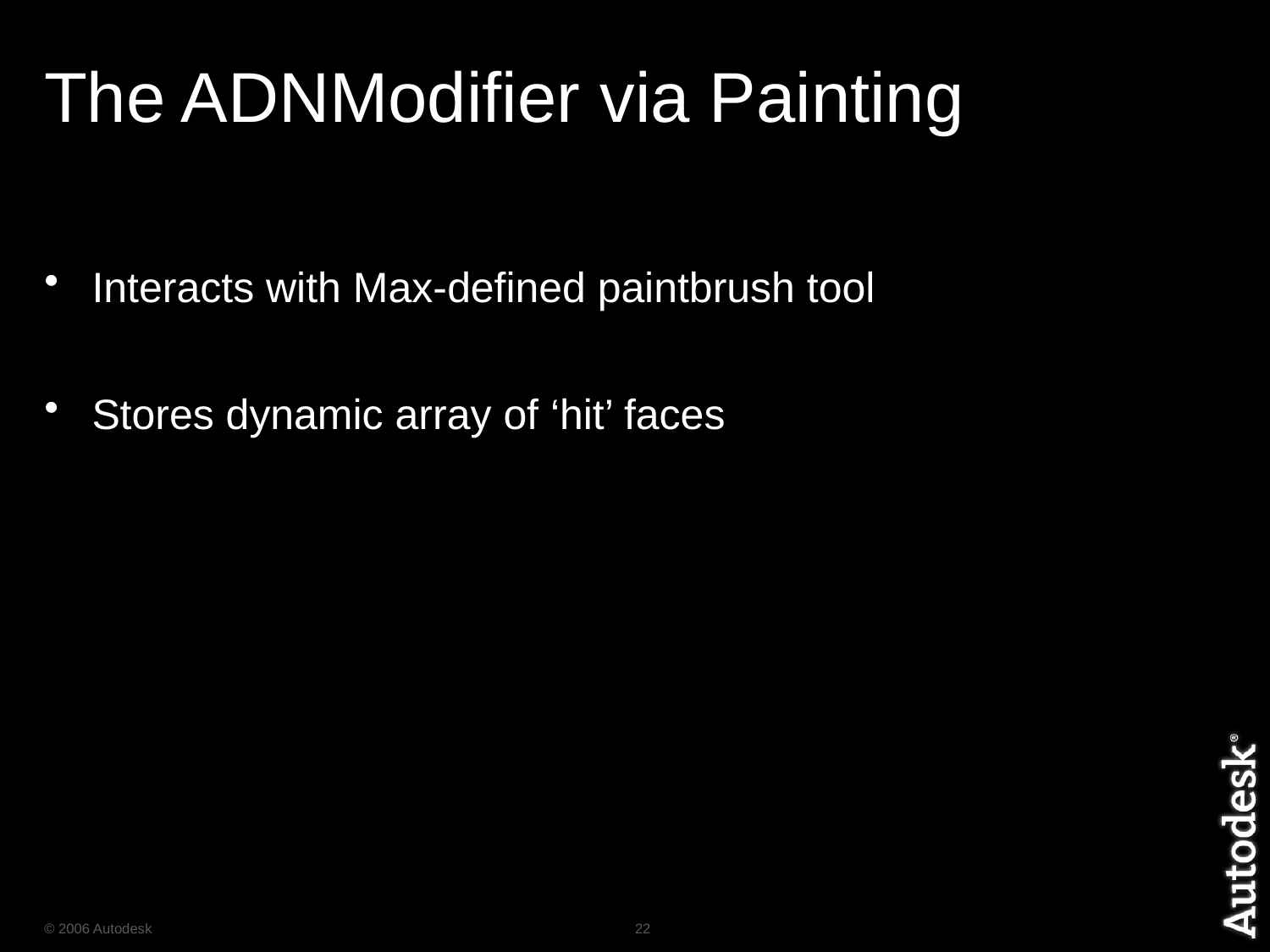

# The ADNModifier via Painting

Interacts with Max-defined paintbrush tool

Stores dynamic array of ‘hit’ faces